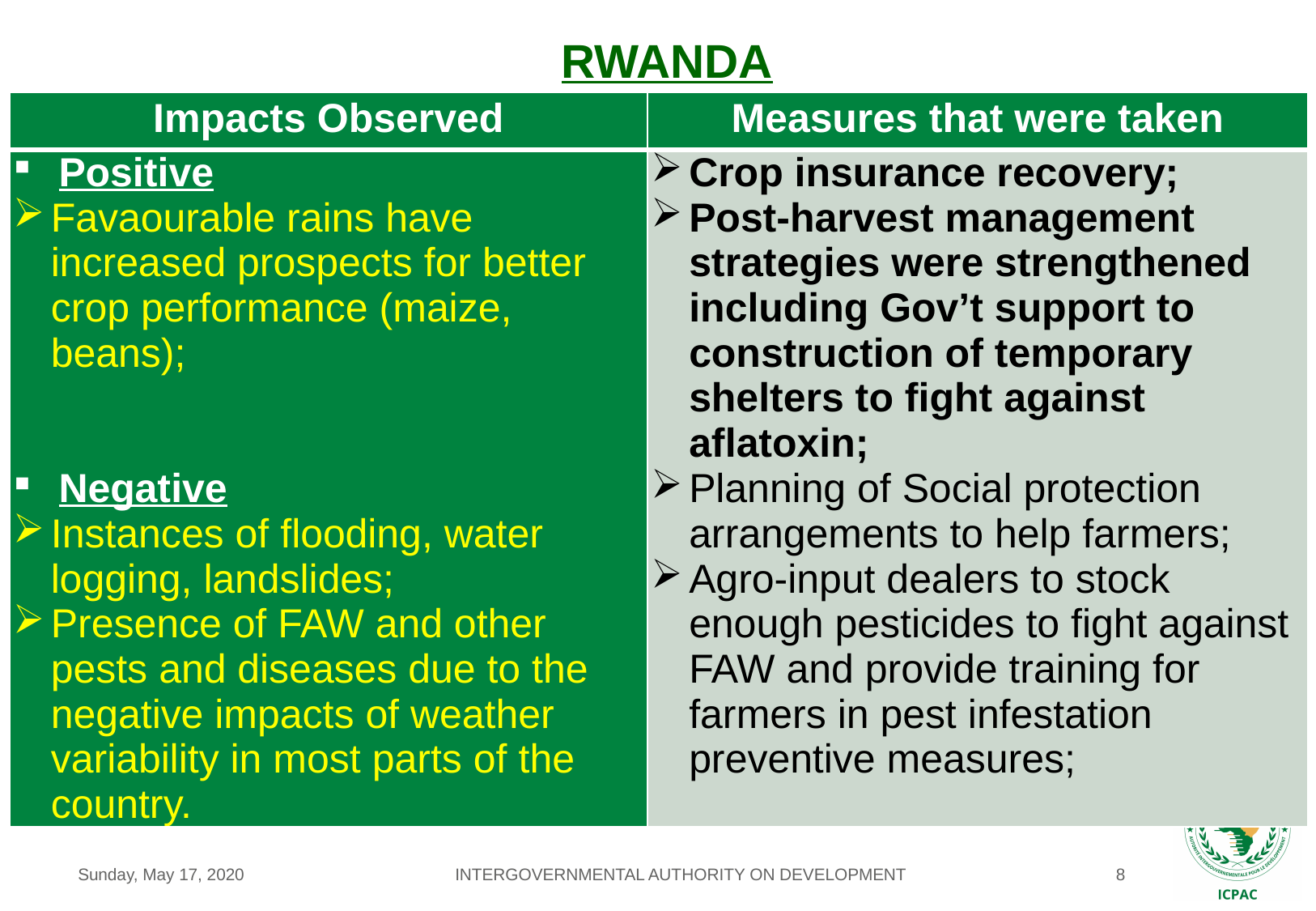

# RWANDA
| Impacts Observed | Measures that were taken |
| --- | --- |
| Positive Favaourable rains have increased prospects for better crop performance (maize, beans); Negative Instances of flooding, water logging, landslides; Presence of FAW and other pests and diseases due to the negative impacts of weather variability in most parts of the country. | Crop insurance recovery; Post-harvest management strategies were strengthened including Gov’t support to construction of temporary shelters to fight against aflatoxin; Planning of Social protection arrangements to help farmers; Agro-input dealers to stock enough pesticides to fight against FAW and provide training for farmers in pest infestation preventive measures; |
INTERGOVERNMENTAL AUTHORITY ON DEVELOPMENT
Sunday, May 17, 2020
8